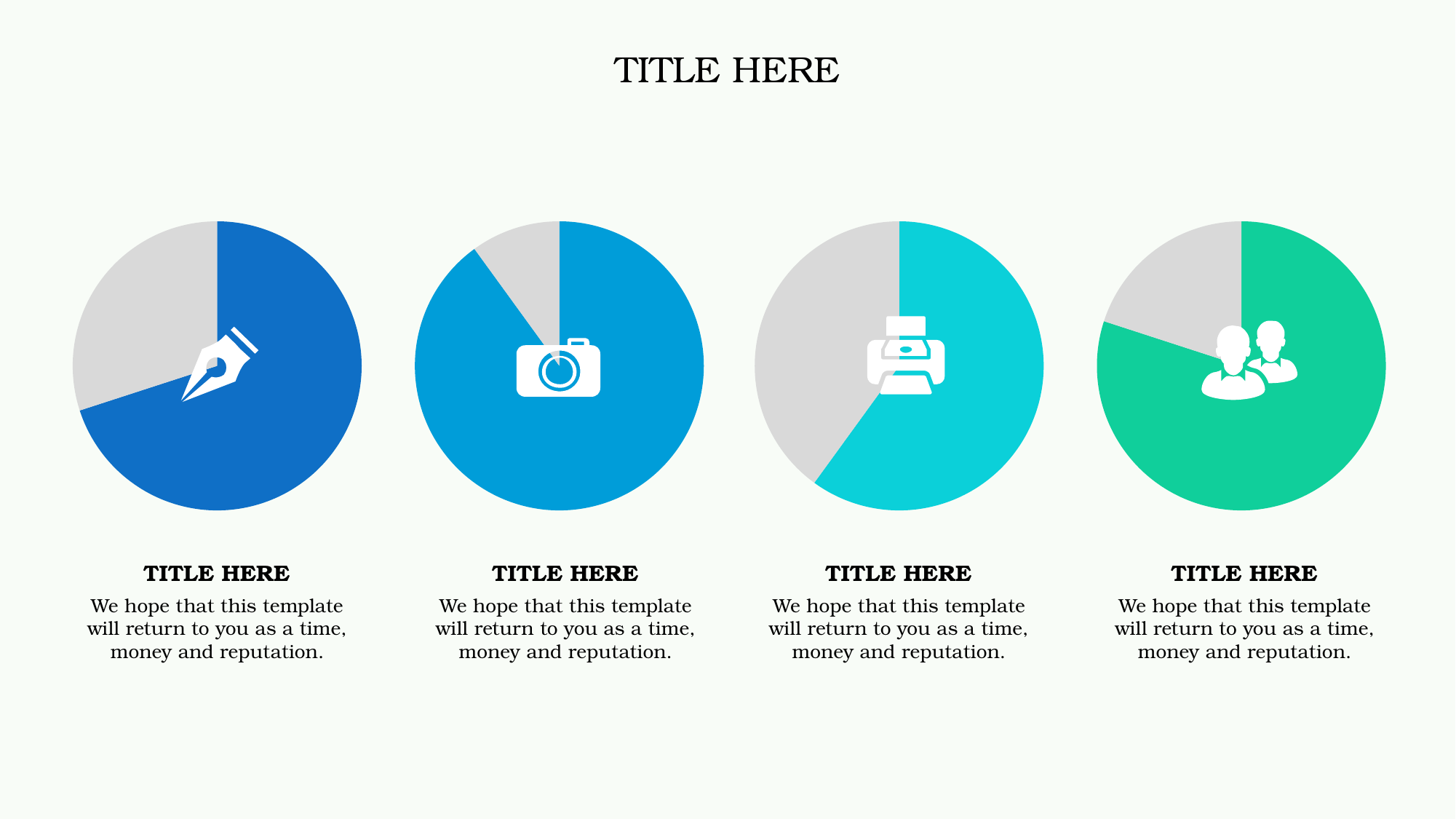

TITLE HERE

### Chart

| Category | Sales |
|---|---|
| 1st Qtr | 7.0 |
| 2nd Qtr | 3.0 |

### Chart

| Category | Sales |
|---|---|
| 1st Qtr | 9.0 |
| 2nd Qtr | 1.0 |

### Chart

| Category | Sales |
|---|---|
| 1st Qtr | 6.0 |
| 2nd Qtr | 4.0 |

### Chart

| Category | Sales |
|---|---|
| 1st Qtr | 8.0 |
| 2nd Qtr | 2.0 |

TITLE HERE
We hope that this template will return to you as a time, money and reputation.
TITLE HERE
We hope that this template will return to you as a time, money and reputation.
TITLE HERE
We hope that this template will return to you as a time, money and reputation.
TITLE HERE
We hope that this template will return to you as a time, money and reputation.